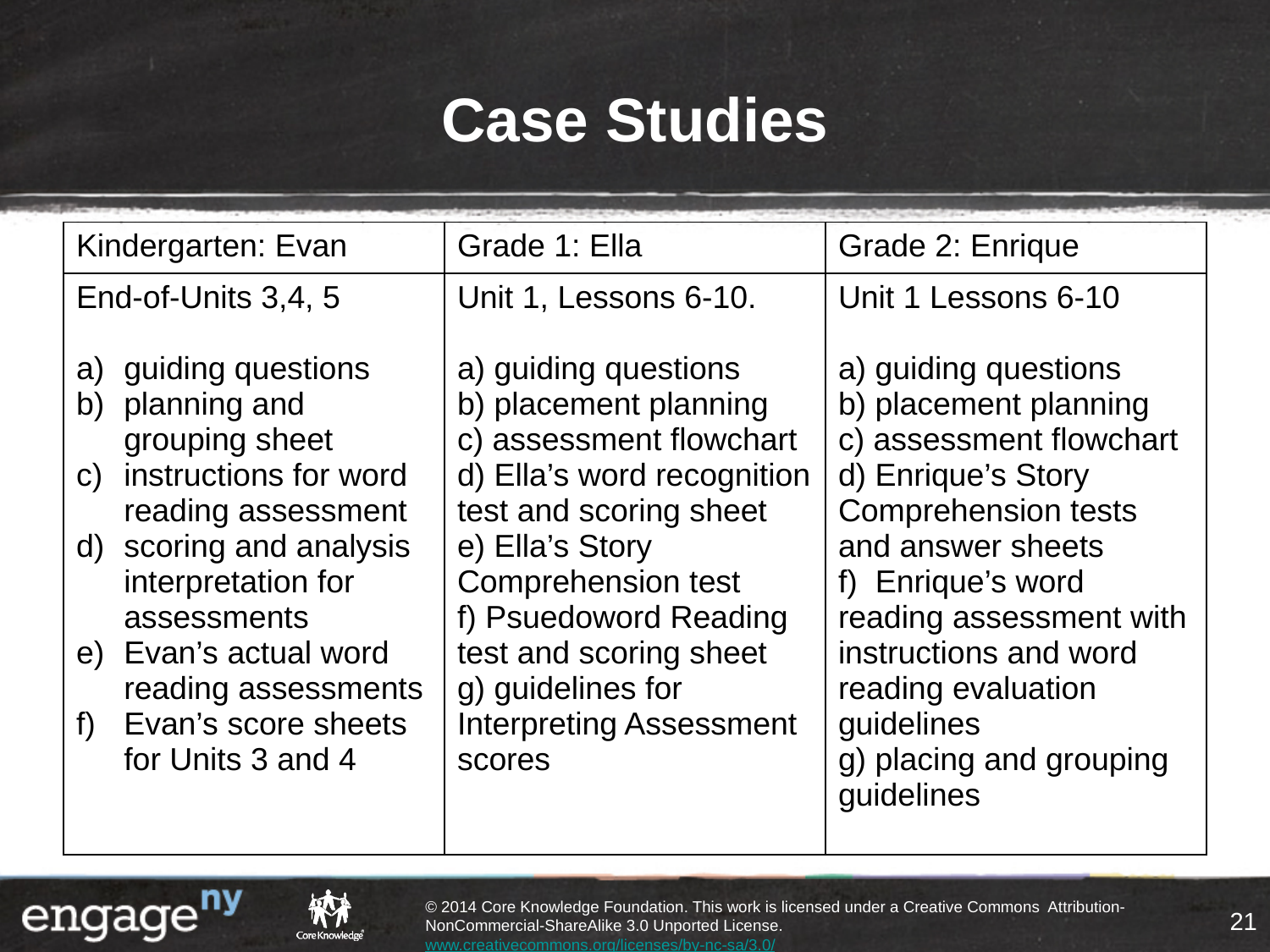

# Case Studies
| Kindergarten: Evan | Grade 1: Ella | Grade 2: Enrique |
| --- | --- | --- |
| End-of-Units 3,4, 5 guiding questions planning and grouping sheet instructions for word reading assessment scoring and analysis interpretation for assessments Evan’s actual word reading assessments Evan’s score sheets for Units 3 and 4 | Unit 1, Lessons 6-10. a) guiding questions b) placement planning c) assessment flowchart d) Ella’s word recognition test and scoring sheet e) Ella’s Story Comprehension test f) Psuedoword Reading test and scoring sheet g) guidelines for Interpreting Assessment scores | Unit 1 Lessons 6-10 a) guiding questions b) placement planning c) assessment flowchart d) Enrique’s Story Comprehension tests and answer sheets f) Enrique’s word reading assessment with instructions and word reading evaluation guidelines g) placing and grouping guidelines |
21